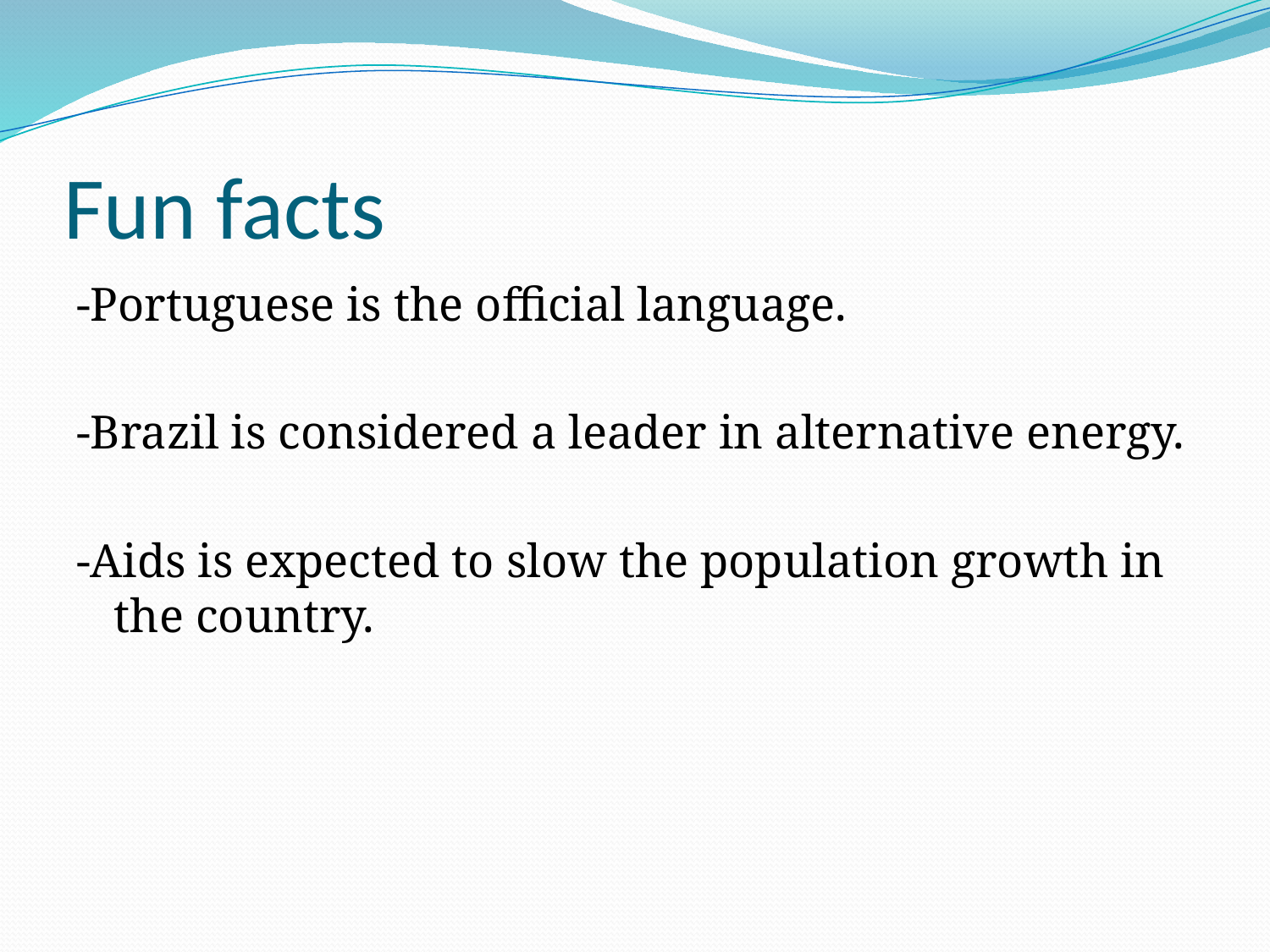

# Fun facts
-Portuguese is the official language.

-Brazil is considered a leader in alternative energy.

-Aids is expected to slow the population growth in the country.